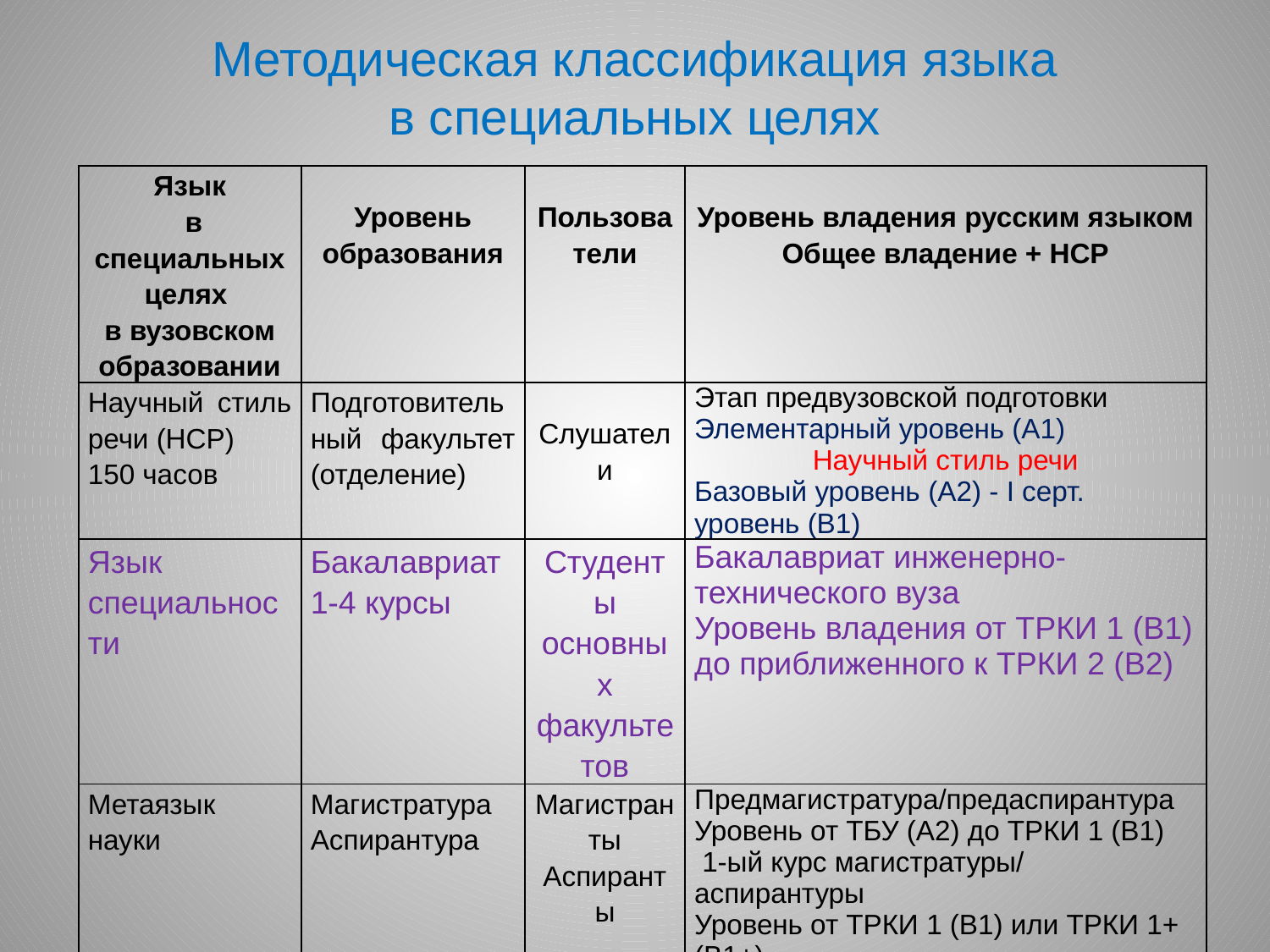

# Методическая классификация языка в специальных целях
| Язык в специальных целях в вузовском образовании | Уровень образования | Пользователи | Уровень владения русским языком Общее владение + НСР |
| --- | --- | --- | --- |
| Научный стиль речи (НСР) 150 часов | Подготовительный факультет (отделение) | Слушатели | Этап предвузовской подготовки Элементарный уровень (А1) Научный стиль речи Базовый уровень (А2) - I серт. уровень (В1) |
| Язык специальности | Бакалавриат 1‑4 курсы | Студенты основных факультетов | Бакалавриат инженерно-технического вуза Уровень владения от ТРКИ 1 (В1) до приближенного к ТРКИ 2 (В2) |
| Метаязык науки | Магистратура Аспирантура | Магистранты Аспиранты | Предмагистратура/предаспирантура Уровень от ТБУ (А2) до ТРКИ 1 (В1) 1-ый курс магистратуры/ аспирантуры Уровень от ТРКИ 1 (В1) или ТРКИ 1+ (В1+) |